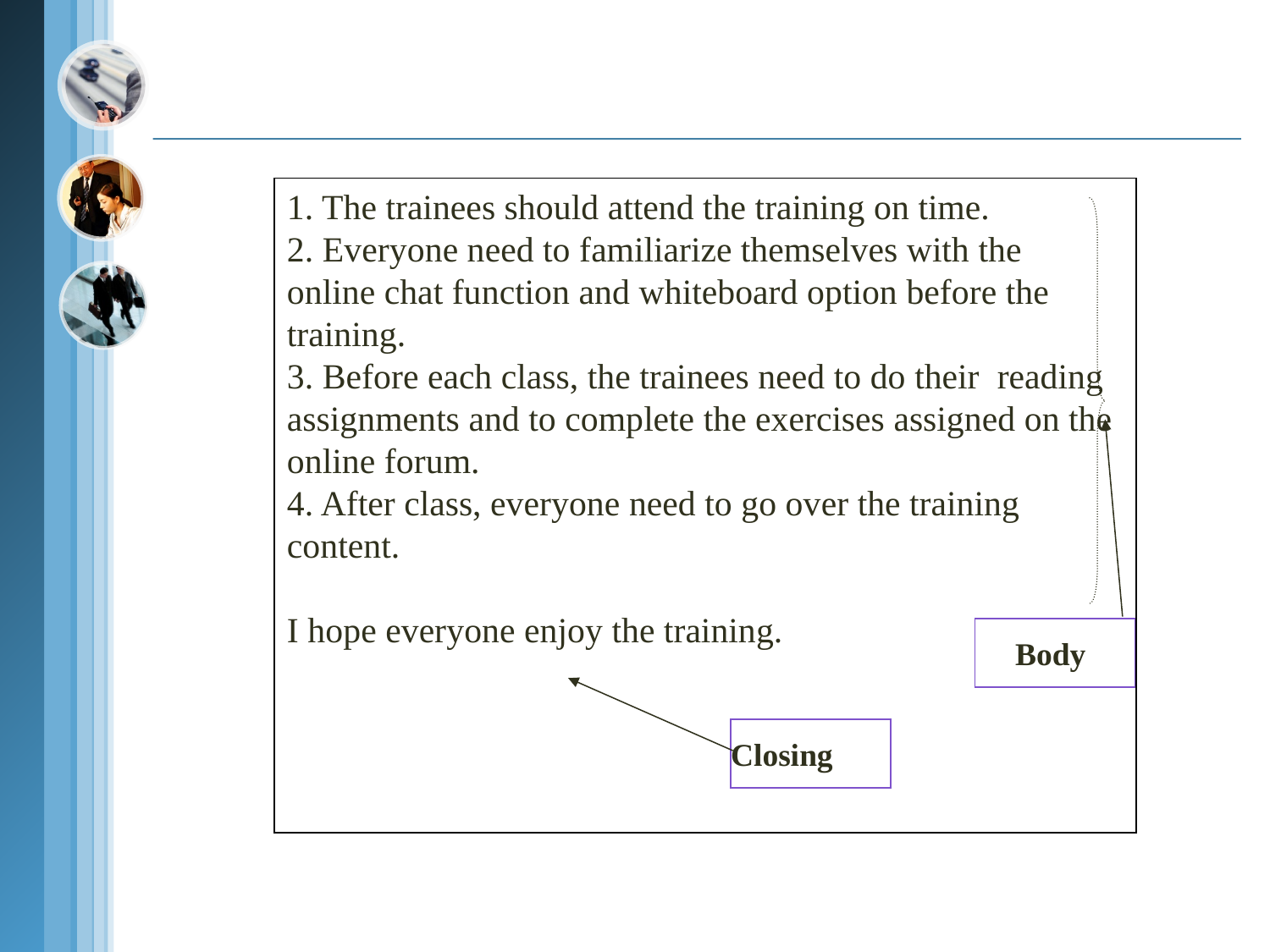

1. The trainees should attend the training on time.
2. Everyone need to familiarize themselves with the  online chat function and whiteboard option before the training.
3. Before each class, the trainees need to do their  reading assignments and to complete the exercises assigned on the online forum.
4. After class, everyone need to go over the training content.

I hope everyone enjoy the training.

     Body

Closing